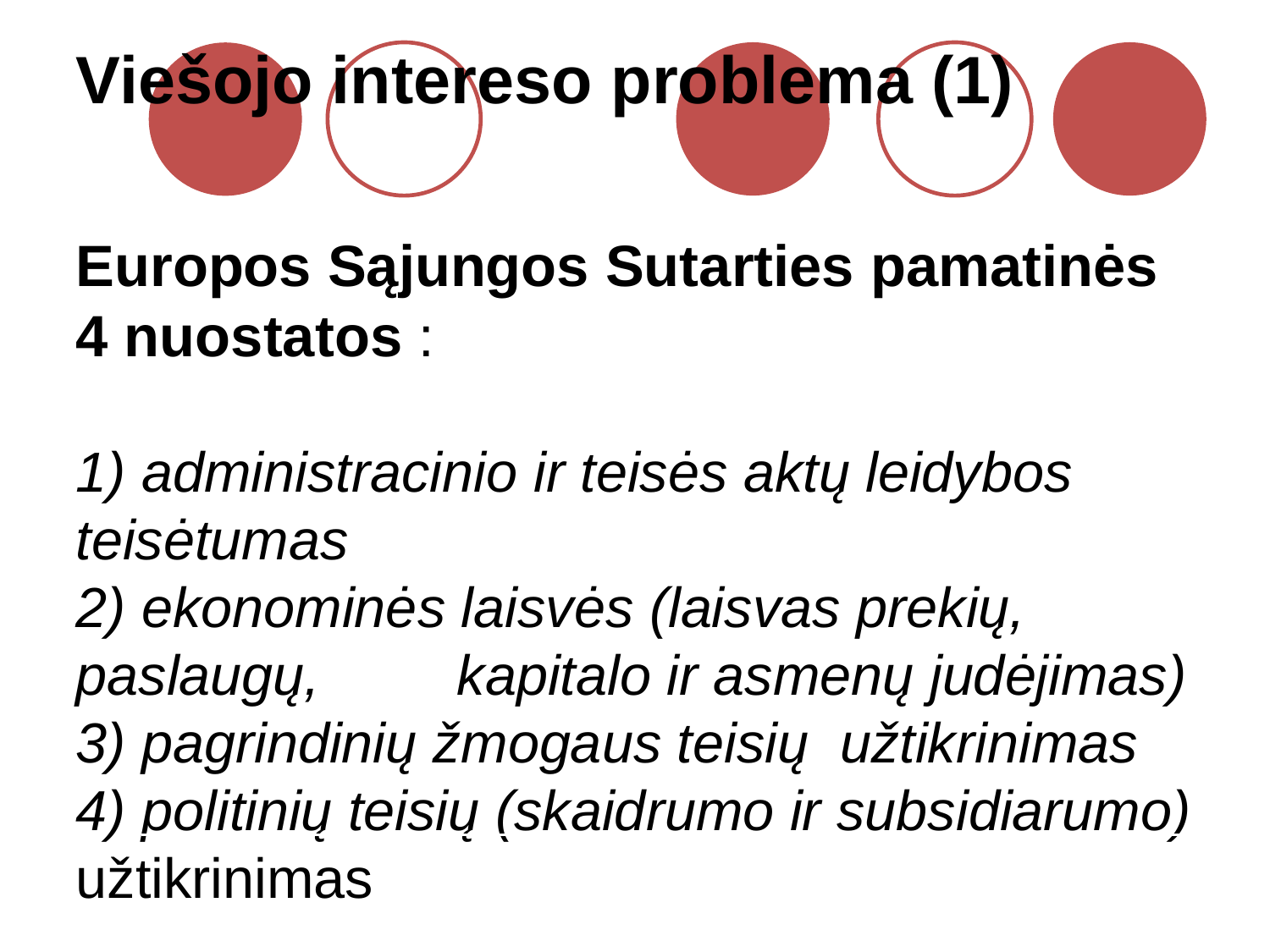

Viešojo intereso problema (1)

Europos Sąjungos Sutarties pamatinės 4 nuostatos :

1) administracinio ir teisės aktų leidybos teisėtumas
2) ekonominės laisvės (laisvas prekių, paslaugų, 	kapitalo ir asmenų judėjimas)
3) pagrindinių žmogaus teisių  užtikrinimas
4) politinių teisių (skaidrumo ir subsidiarumo) užtikrinimas

http://www.univie.ac.at/ri/eur/20040401/LT_EU_Treaty_Vienna.pdf